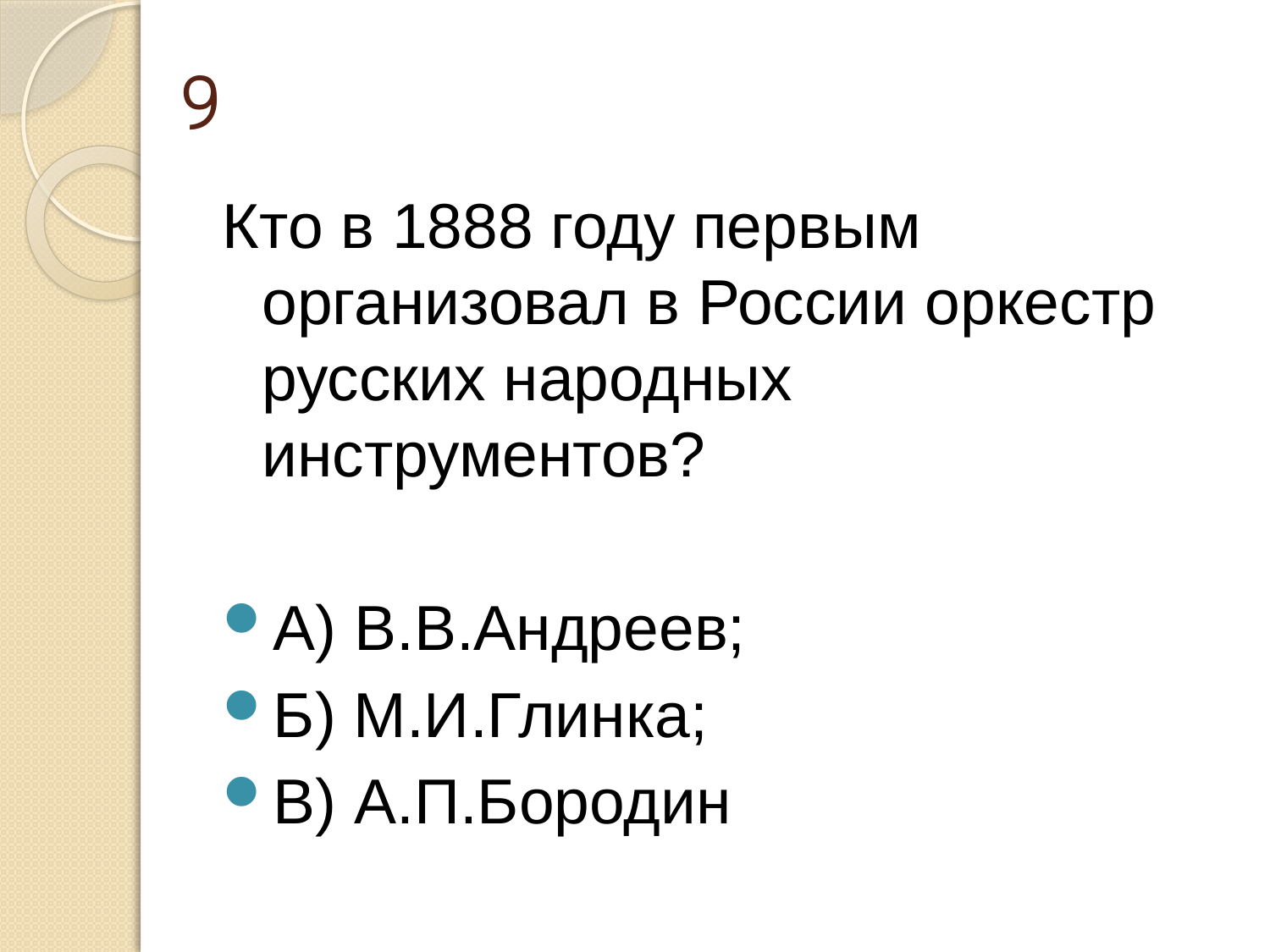

# 9
Кто в 1888 году первым организовал в России оркестр русских народных инструментов?

А) В.В.Андреев;
Б) М.И.Глинка;
В) А.П.Бородин